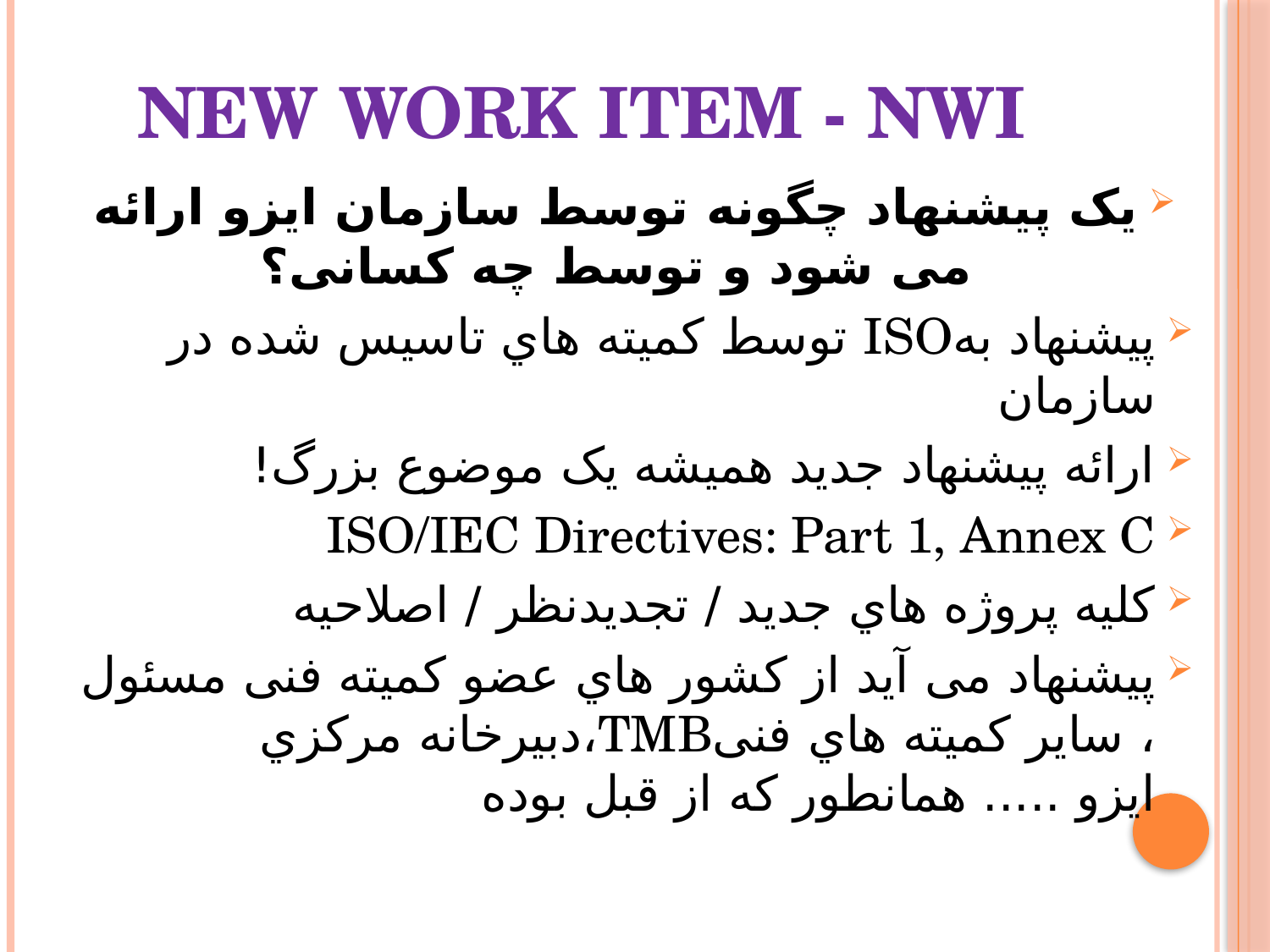

# New work item - NWI
یک پیشنهاد چگونه توسط سازمان ایزو ارائه می شود و توسط چه کسانی؟
پیشنهاد بهISO توسط کمیته هاي تاسیس شده در سازمان
ارائه پیشنهاد جدید همیشه یک موضوع بزرگ!
ISO/IEC Directives: Part 1, Annex C
کلیه پروژه هاي جدید / تجدیدنظر / اصلاحیه
پیشنهاد می آید از کشور هاي عضو کمیته فنی مسئول ، سایر کمیته هاي فنیTMB،دبیرخانه مرکزي ایزو ..... همانطور که از قبل بوده